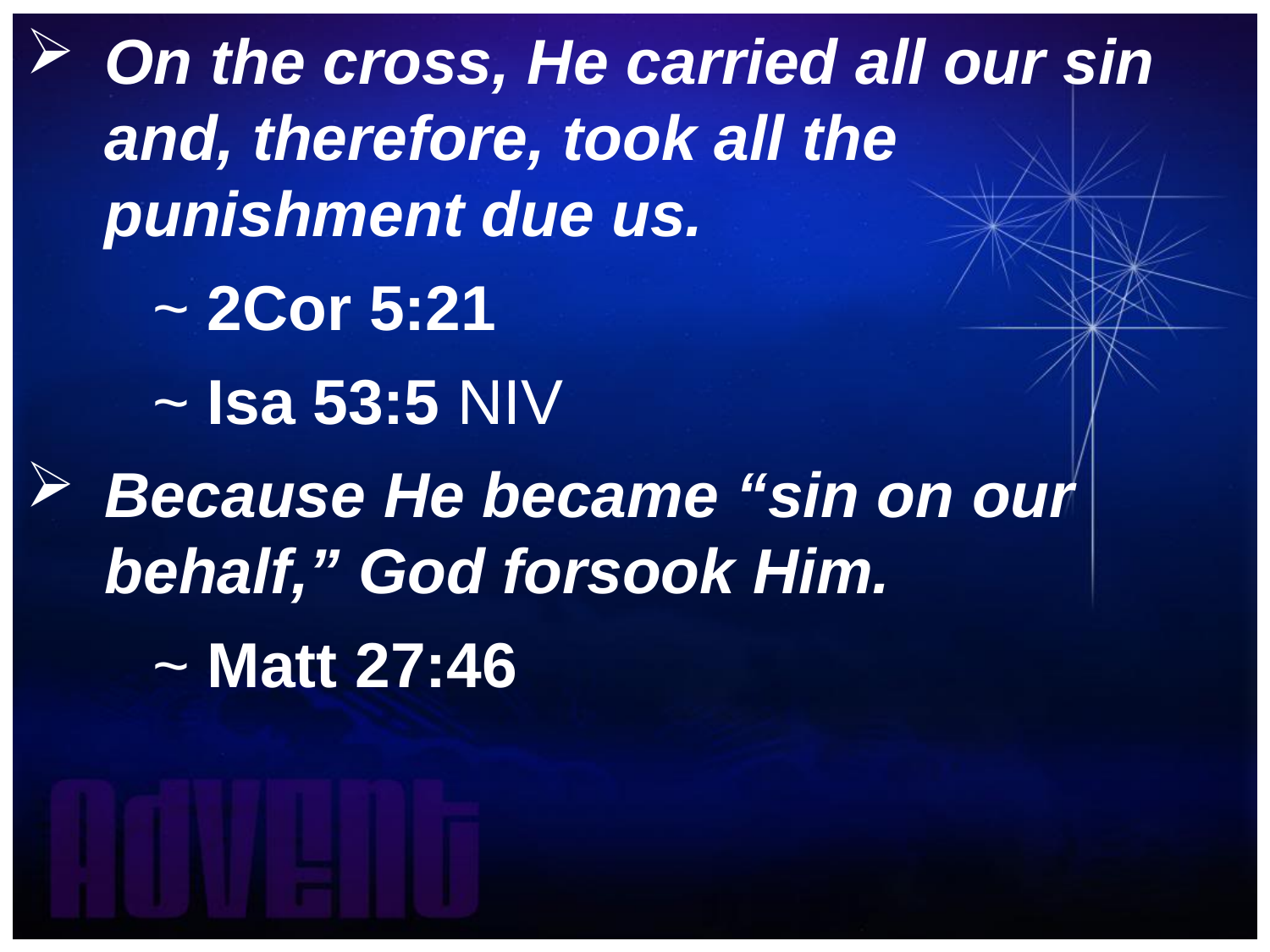

On the cross, He carried all our sin and, therefore, took all the punishment due us.
	~ 2Cor 5:21
	~ Isa 53:5 niv
Because He became “sin on our behalf,” God forsook Him.
	~ Matt 27:46